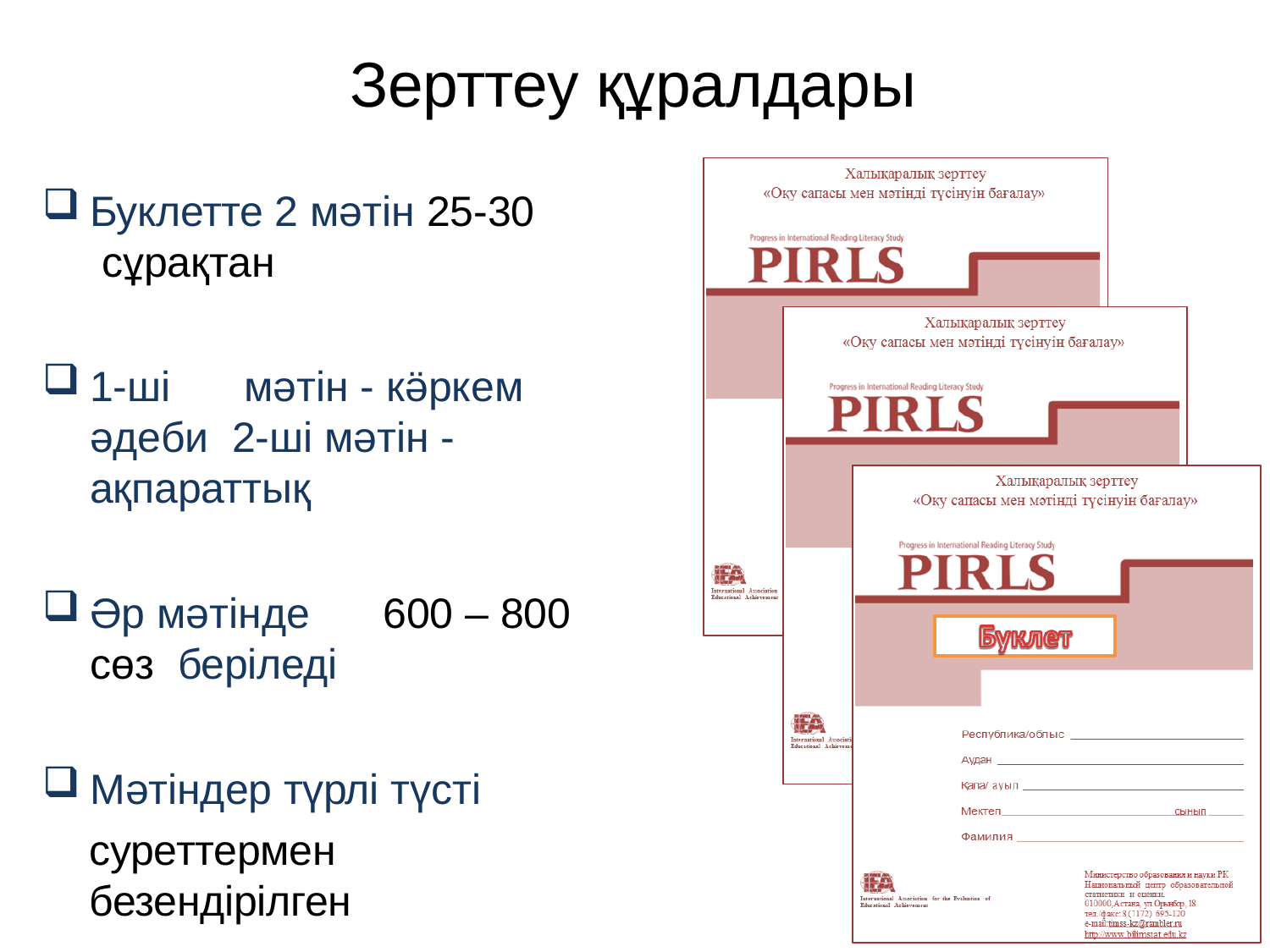

# Зерттеу құралдары

Буклетте 2 мәтін 25-30  сұрақтан

1-ші	мәтін - кӛркем әдеби  2-ші мәтін - ақпараттық

Әр мәтінде	600 – 800 сөз  беріледі

Мәтіндер түрлі түсті
суреттермен безендірілген